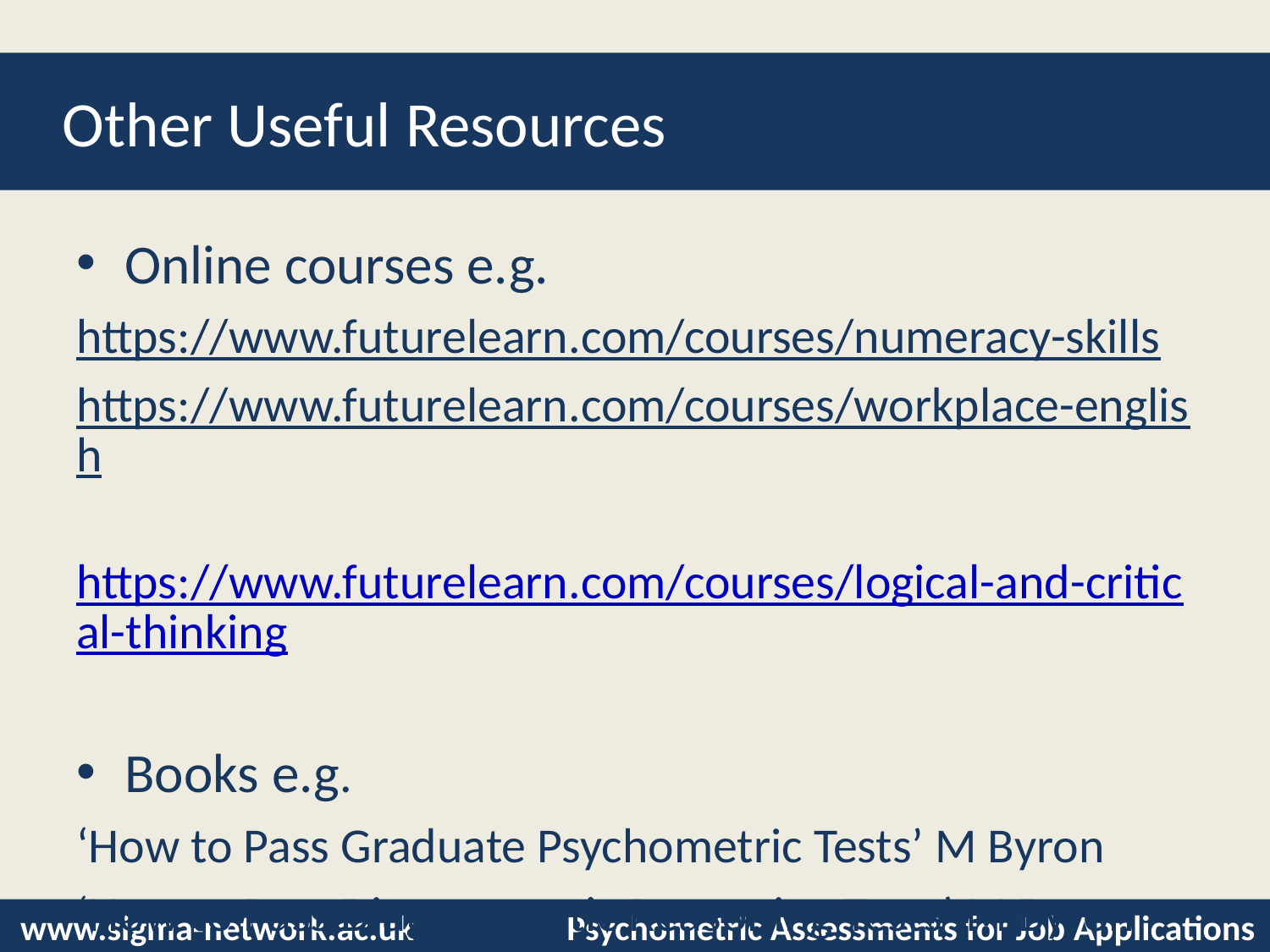

# Other Useful Resources
Online courses e.g.
https://www.futurelearn.com/courses/numeracy-skills
https://www.futurelearn.com/courses/workplace-english
https://www.futurelearn.com/courses/logical-and-critical-thinking

Books e.g.
‘How to Pass Graduate Psychometric Tests’ M Byron
‘How to Pass Diagrammatic Reasoning Tests’ M Byron